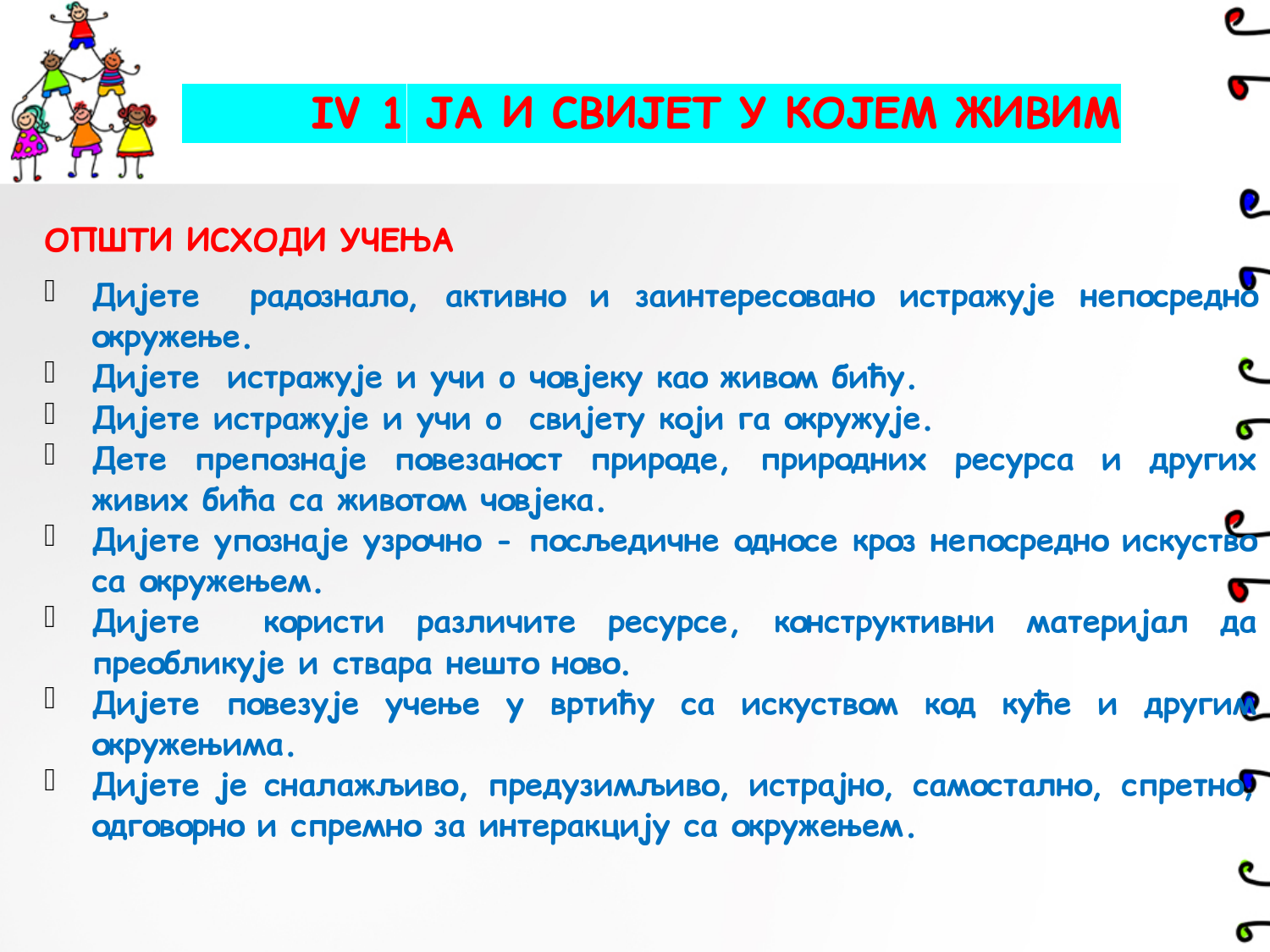

# IV 1 ЈА И СВИЈЕТ У КОЈЕМ ЖИВИМ
ОПШТИ ИСХОДИ УЧЕЊА
Дијете  радознало, активно и заинтересовано истражује непосредно окружење.
Дијете  истражује и учи o човјеку као живом бићу.
Дијете истражује и учи o  свијету који га окружује.
Дете препознаје повезаност природе, природних ресурса и других живих бића са животом човјека.
Дијете упознаје узрочно - посљедичне односе кроз непосредно искуство са окружењем.
Дијете  користи различите ресурсе, конструктивни материјал да преобликује и ствара нешто ново.
Дијете повезује учење у вртићу са искуством код куће и другим окружењима.
Дијете је сналажљиво, предузимљиво, истрајно, самостално, спретно, одговорно и спремно за интеракцију са окружењем.